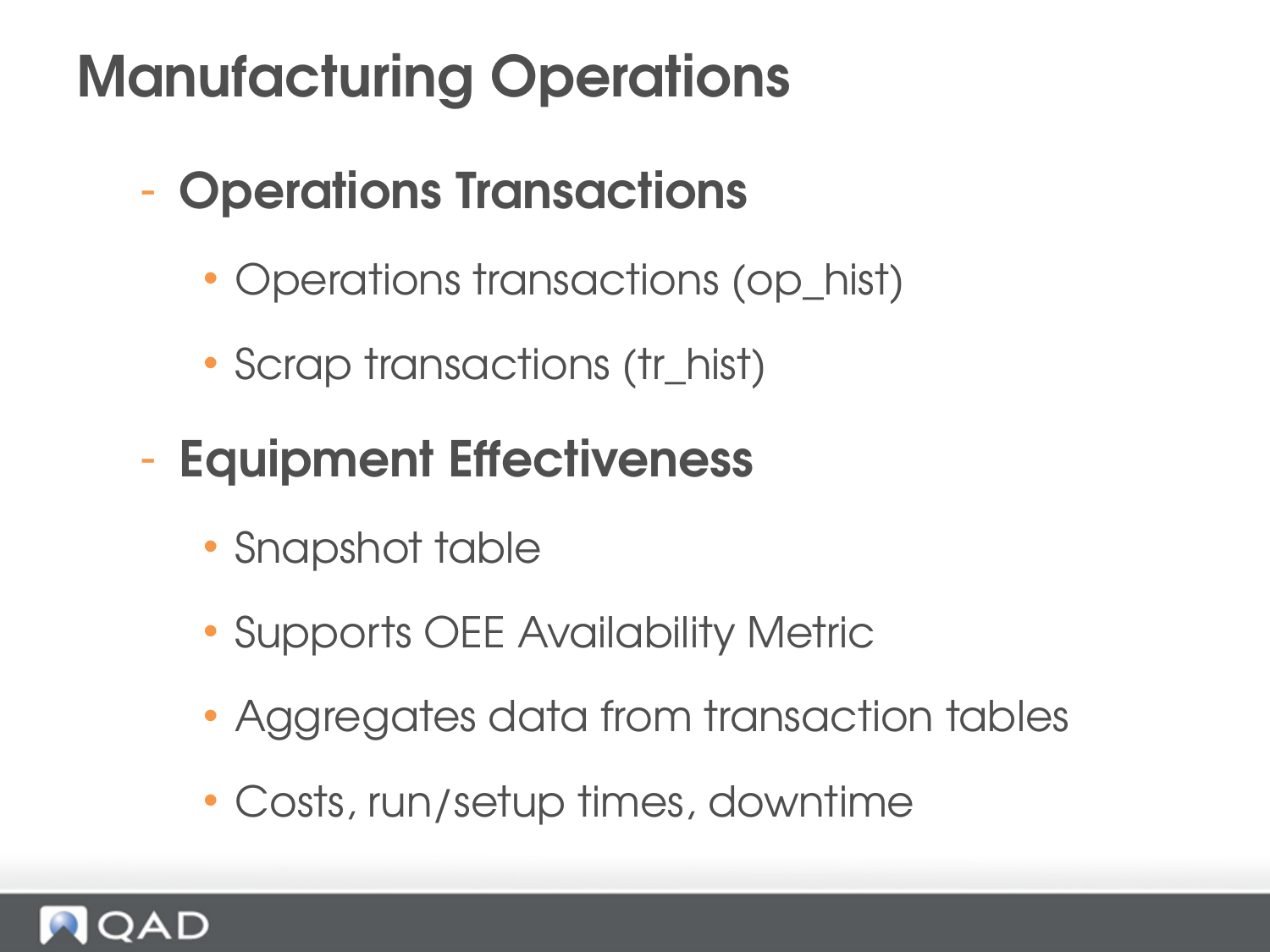

# Manufacturing Operations
Operations Transactions
Operations transactions (op_hist)
Scrap transactions (tr_hist)
Equipment Effectiveness
Snapshot table
Supports OEE Availability Metric
Aggregates data from transaction tables
Costs, run/setup times, downtime